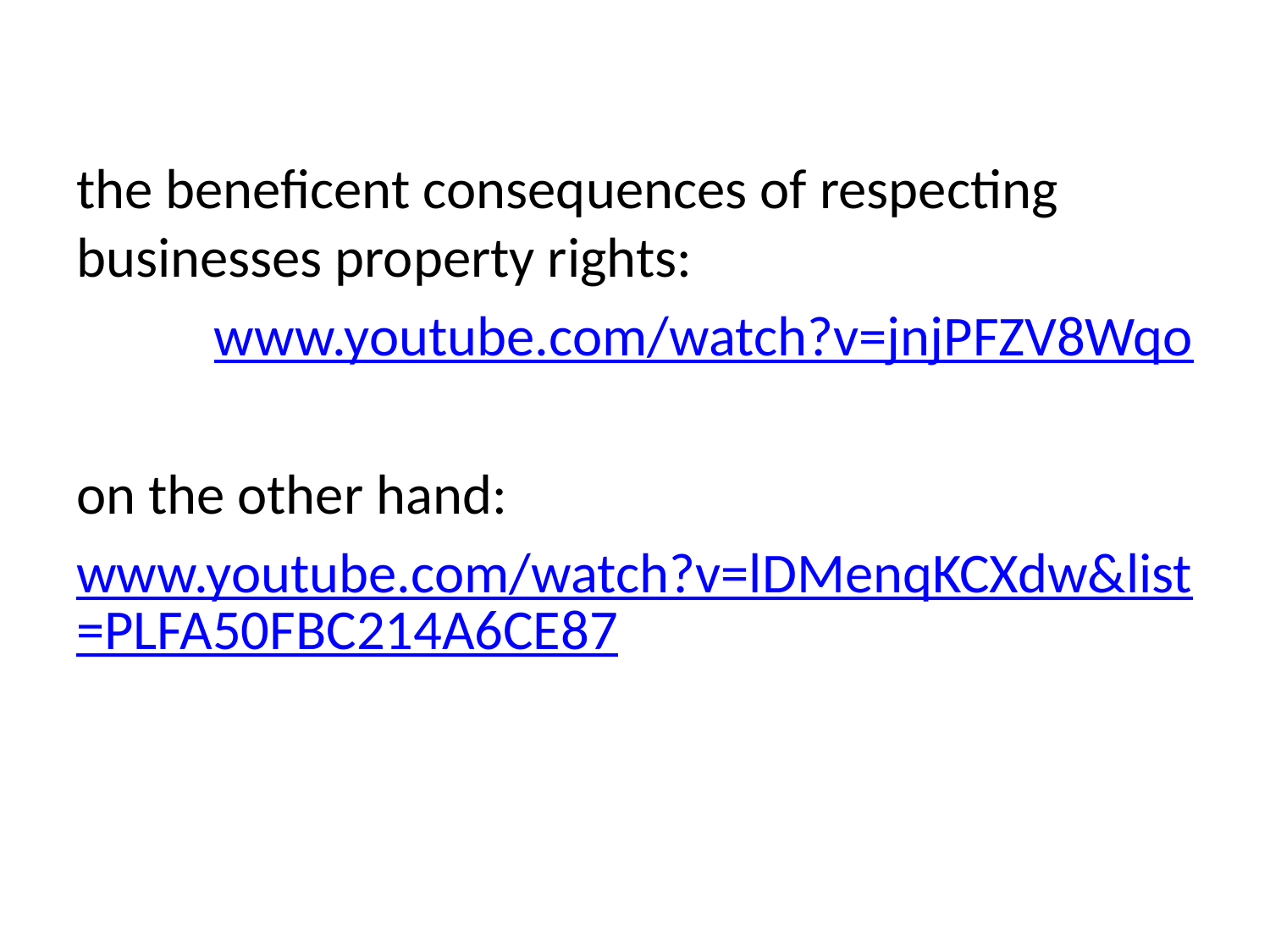

the beneficent consequences of respecting businesses property rights:
www.youtube.com/watch?v=jnjPFZV8Wqo

on the other hand:
www.youtube.com/watch?v=lDMenqKCXdw&list=PLFA50FBC214A6CE87